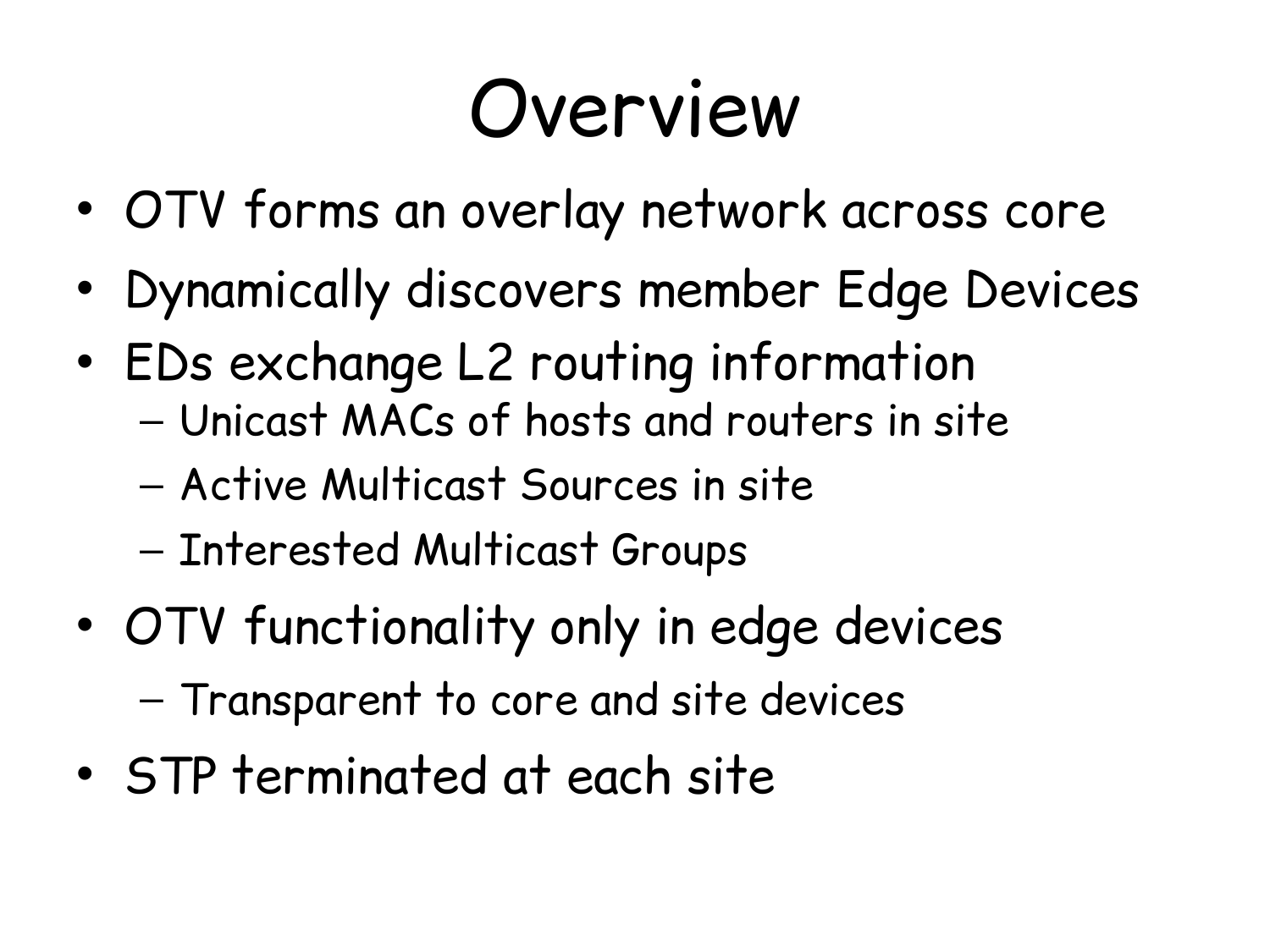

# Overview
OTV forms an overlay network across core
Dynamically discovers member Edge Devices
EDs exchange L2 routing information
Unicast MACs of hosts and routers in site
Active Multicast Sources in site
Interested Multicast Groups
OTV functionality only in edge devices
Transparent to core and site devices
STP terminated at each site